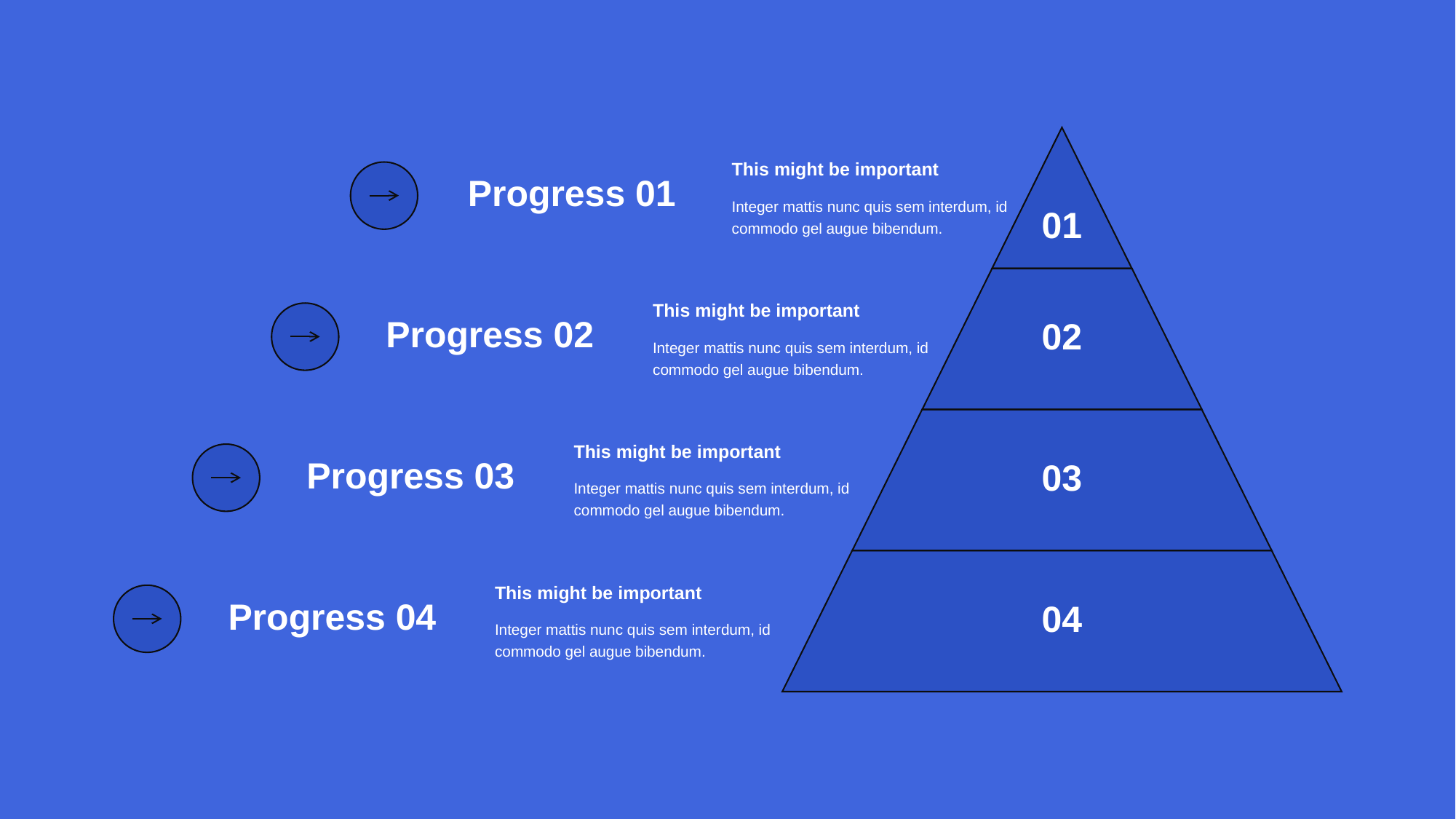

This might be important

Progress 01
Integer mattis nunc quis sem interdum, id commodo gel augue bibendum.
01

This might be important

Progress 02
02
Integer mattis nunc quis sem interdum, id commodo gel augue bibendum.

This might be important

Progress 03
03
Integer mattis nunc quis sem interdum, id commodo gel augue bibendum.

This might be important

Progress 04
04
Integer mattis nunc quis sem interdum, id commodo gel augue bibendum.